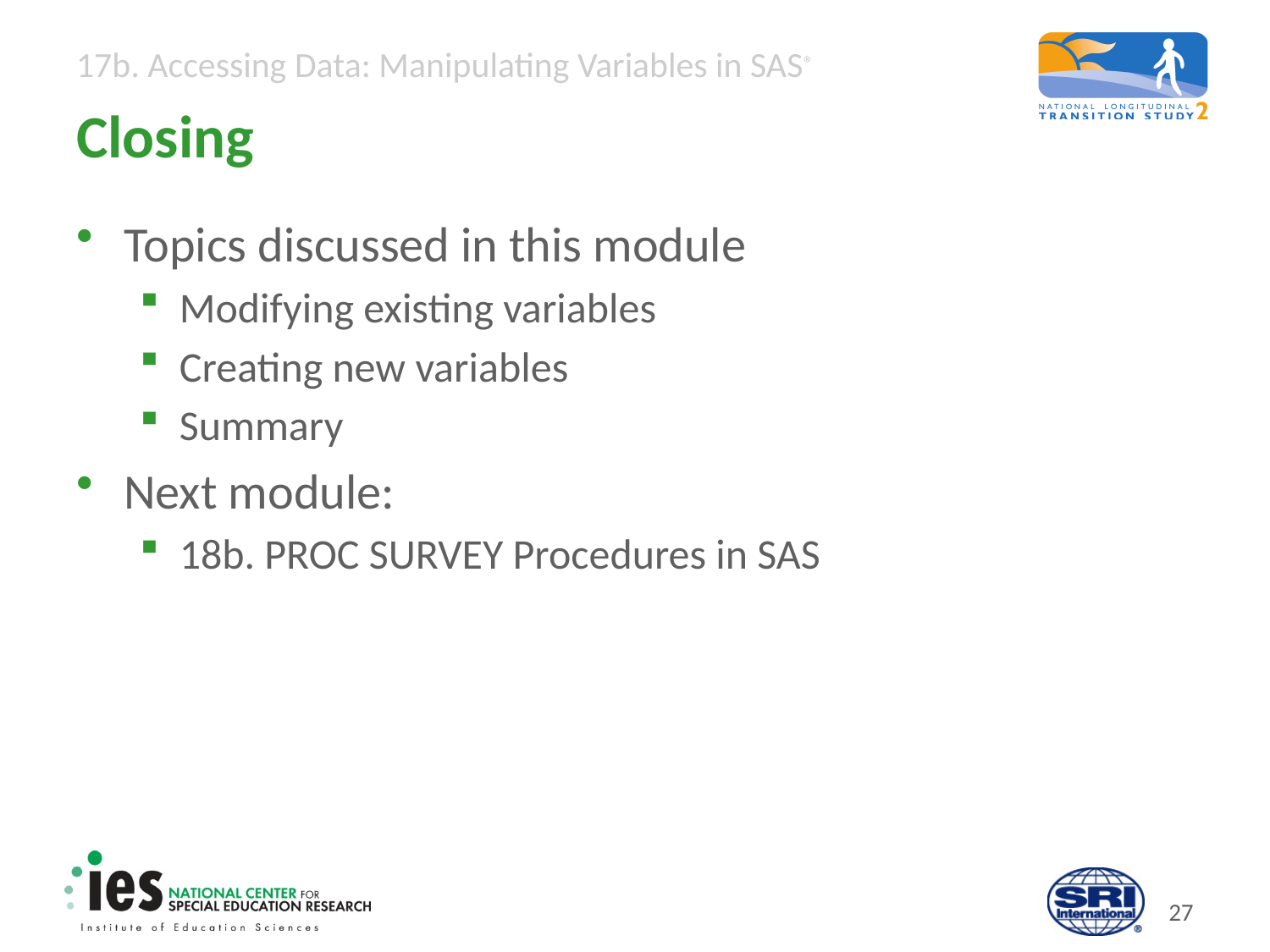

# Closing
Topics discussed in this module
Modifying existing variables
Creating new variables
Summary
Next module:
18b. PROC SURVEY Procedures in SAS

27